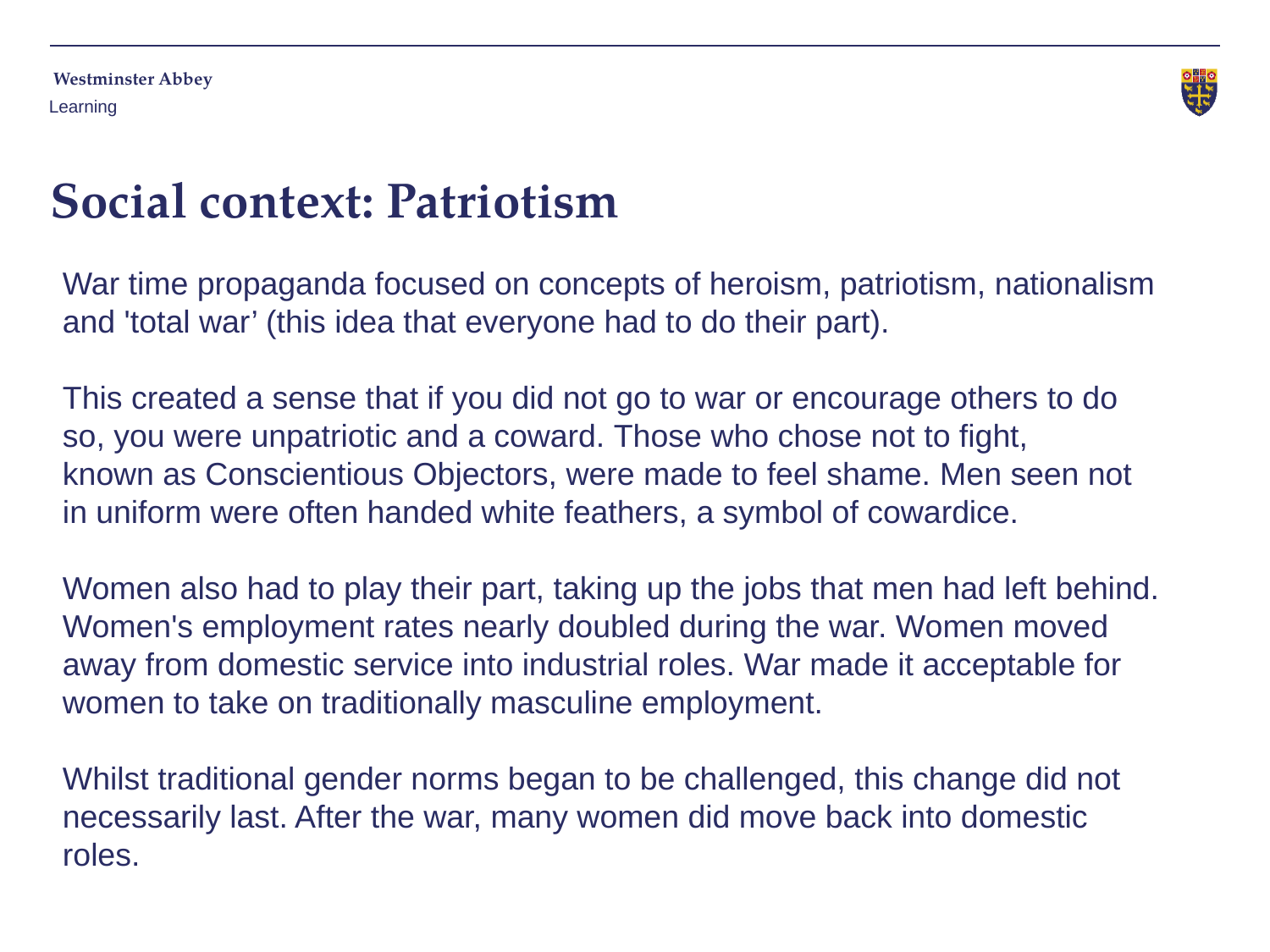

Learning
# Social context: Patriotism
War time propaganda focused on concepts of heroism, patriotism, nationalism and 'total war’ (this idea that everyone had to do their part).

This created a sense that if you did not go to war or encourage others to do so, you were unpatriotic and a coward. Those who chose not to fight, known as Conscientious Objectors, were made to feel shame. Men seen not in uniform were often handed white feathers, a symbol of cowardice.

Women also had to play their part, taking up the jobs that men had left behind. Women's employment rates nearly doubled during the war. Women moved away from domestic service into industrial roles. War made it acceptable for women to take on traditionally masculine employment.

Whilst traditional gender norms began to be challenged, this change did not necessarily last. After the war, many women did move back into domestic roles.